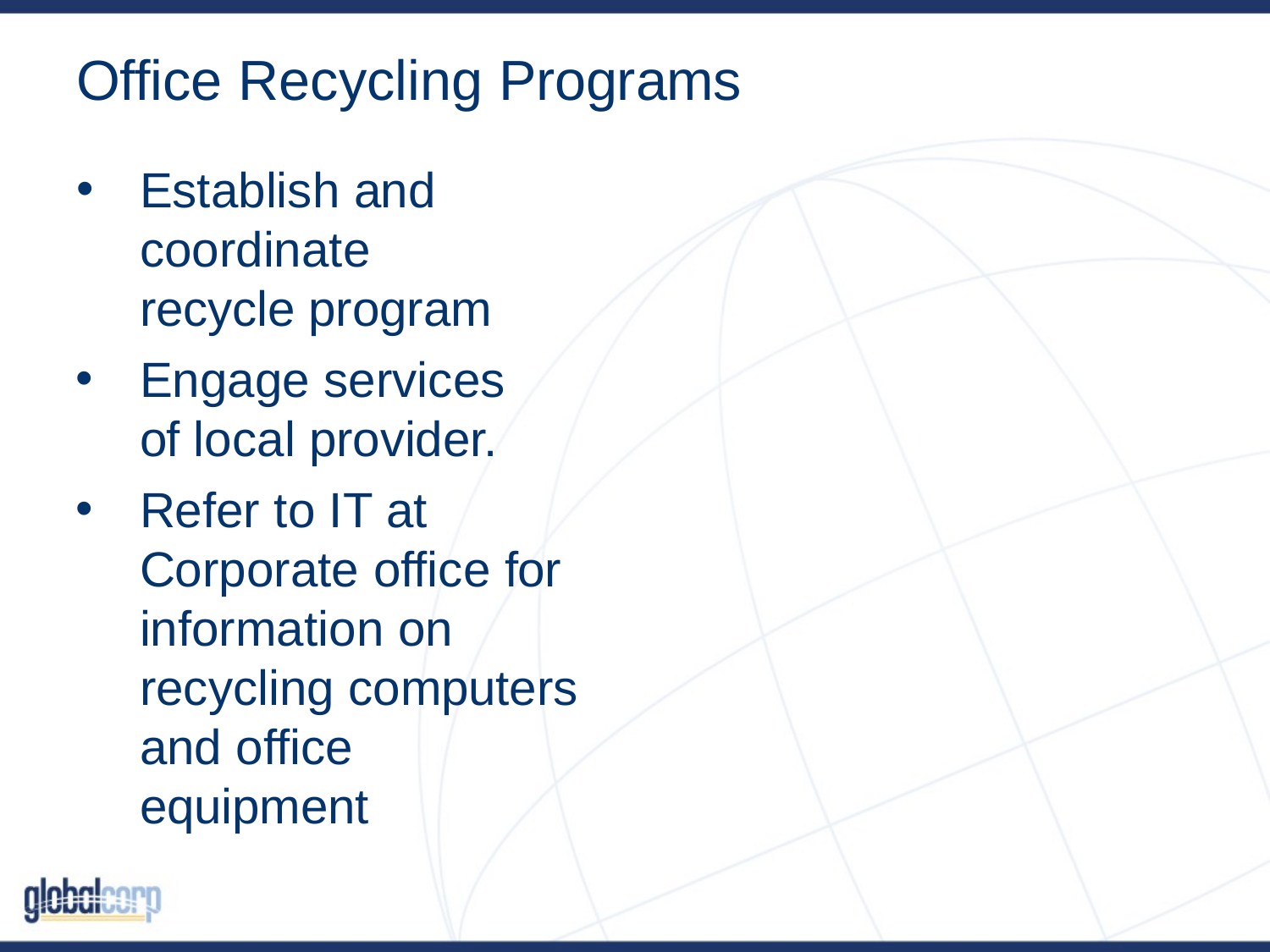

# Office Recycling Programs
Establish and coordinate recycle program
Engage services of local provider.
Refer to IT at Corporate office for information on recycling computers and office equipment